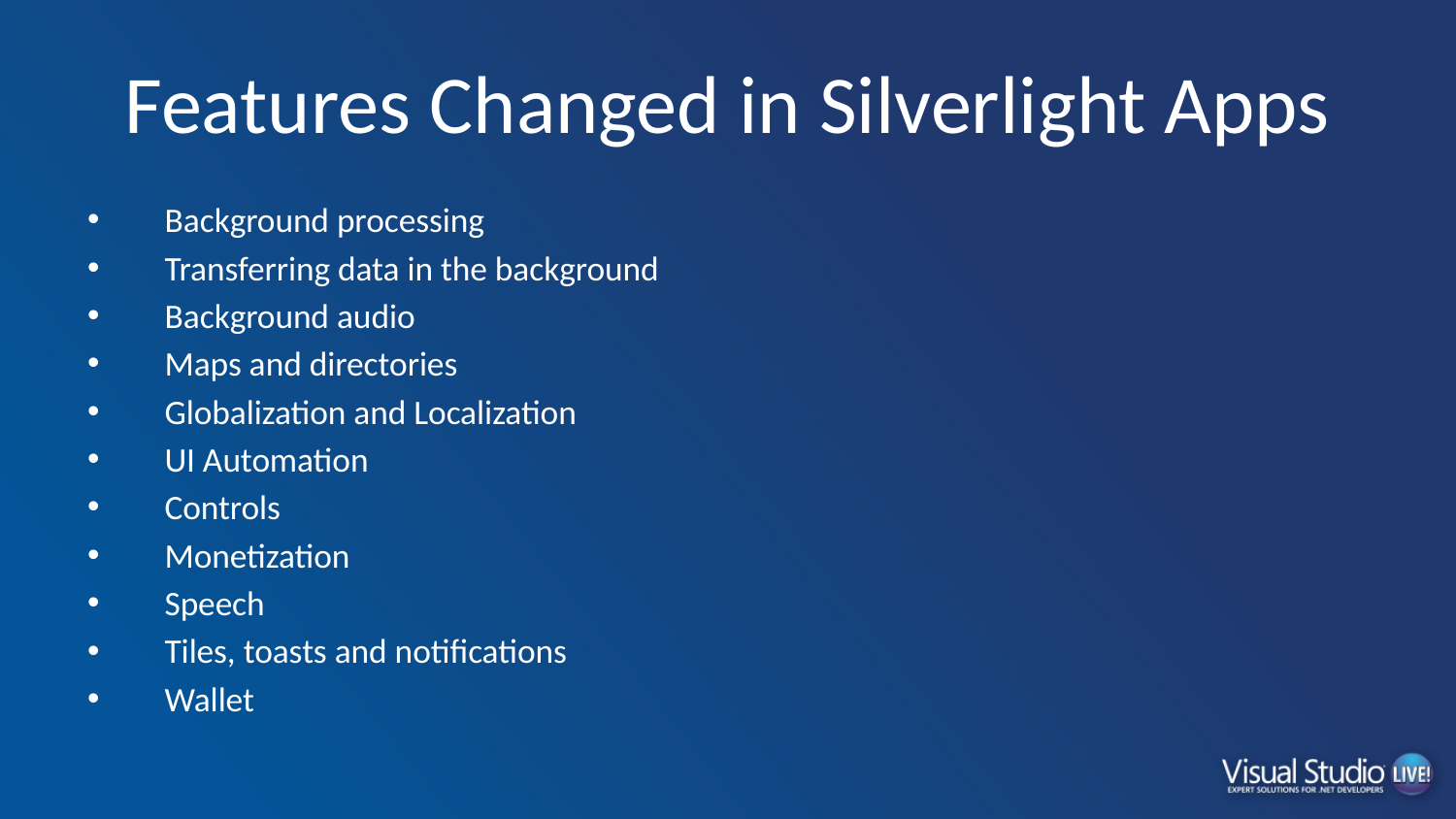

# Features Changed in Silverlight Apps
    Background processing
    Transferring data in the background
    Background audio
    Maps and directories
    Globalization and Localization
    UI Automation
    Controls
    Monetization
    Speech
    Tiles, toasts and notifications
    Wallet